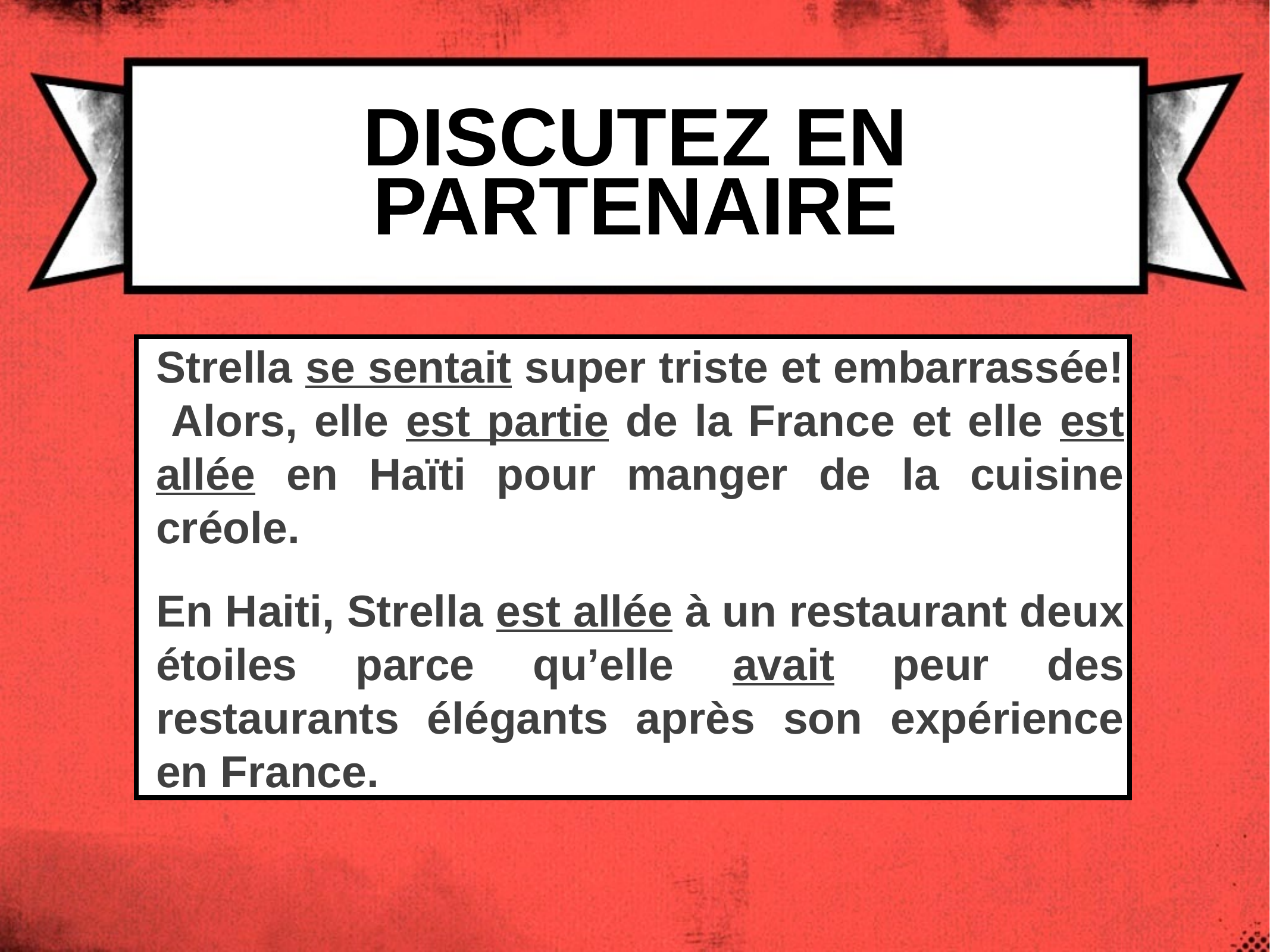

# Discutez en partenaire

Strella se sentait super triste et embarrassée!  Alors, elle est partie de la France et elle est allée en Haïti pour manger de la cuisine créole.
En Haiti, Strella est allée à un restaurant deux étoiles parce qu’elle avait peur des restaurants élégants après son expérience en France.